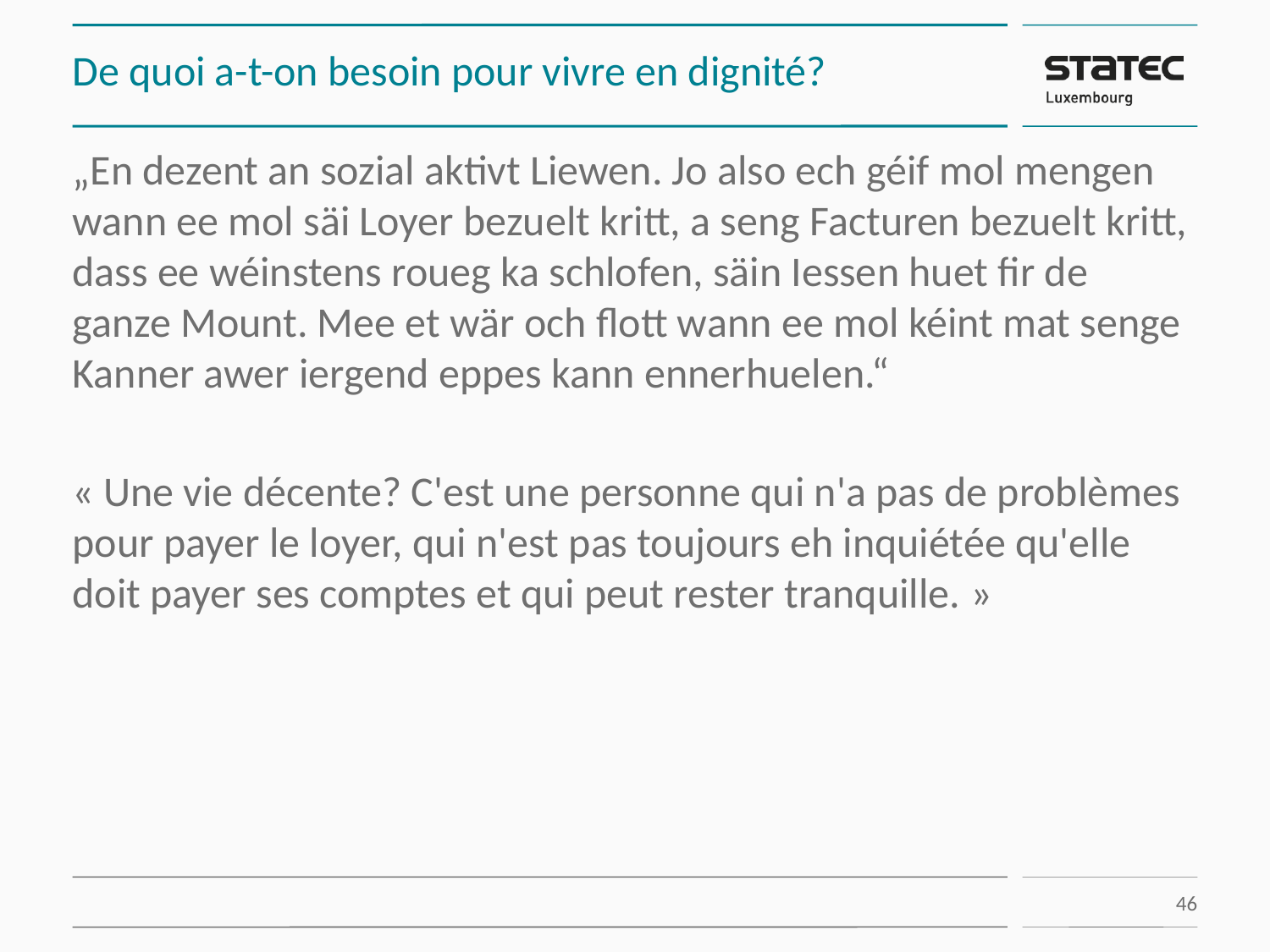

# De quoi a-t-on besoin pour vivre en dignité?
„En dezent an sozial aktivt Liewen. Jo also ech géif mol mengen wann ee mol säi Loyer bezuelt kritt, a seng Facturen bezuelt kritt, dass ee wéinstens roueg ka schlofen, säin Iessen huet fir de ganze Mount. Mee et wär och flott wann ee mol kéint mat senge Kanner awer iergend eppes kann ennerhuelen.“

« Une vie décente? C'est une personne qui n'a pas de problèmes pour payer le loyer, qui n'est pas toujours eh inquiétée qu'elle doit payer ses comptes et qui peut rester tranquille. »

46